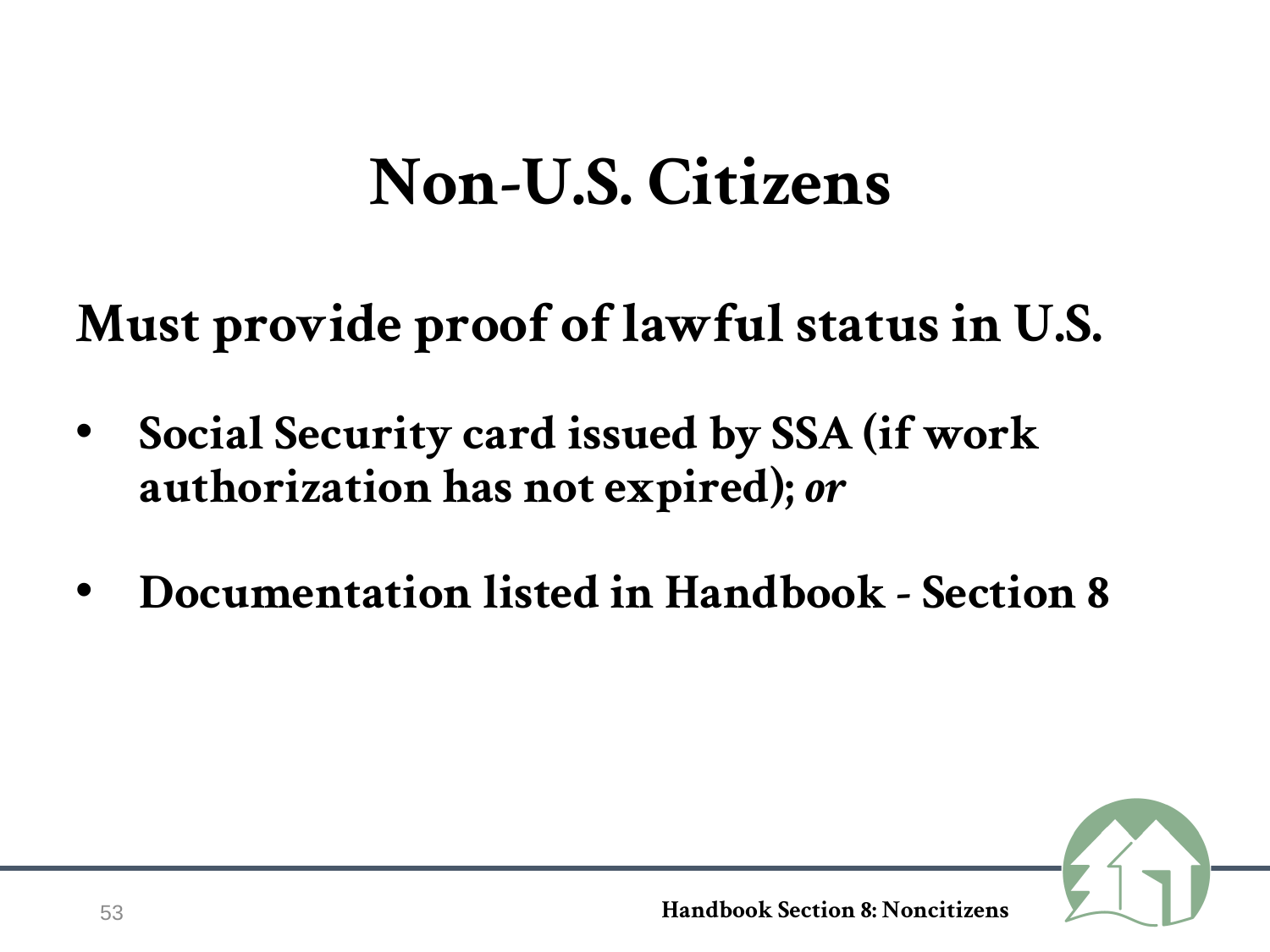

Non-U.S. Citizens
Must provide proof of lawful status in U.S.
Social Security card issued by SSA (if work authorization has not expired); or
Documentation listed in Handbook - Section 8
53
Handbook Section 8: Noncitizens